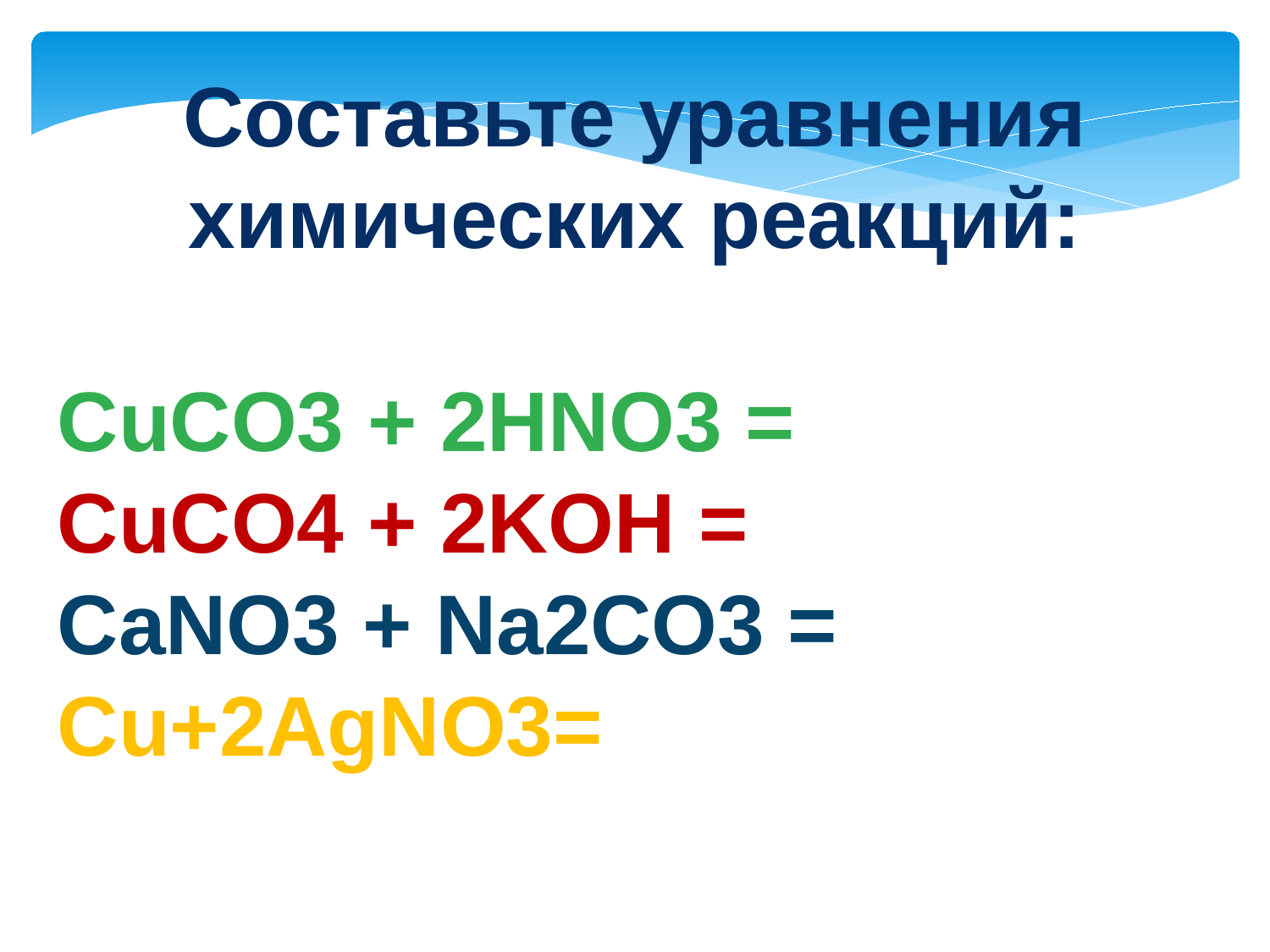

Составьте уравнения химических реакций:

CuCO3 + 2HNO3 =
CuCO4 + 2KOH =
CaNO3 + Na2CO3 =
Cu+2AgNO3=